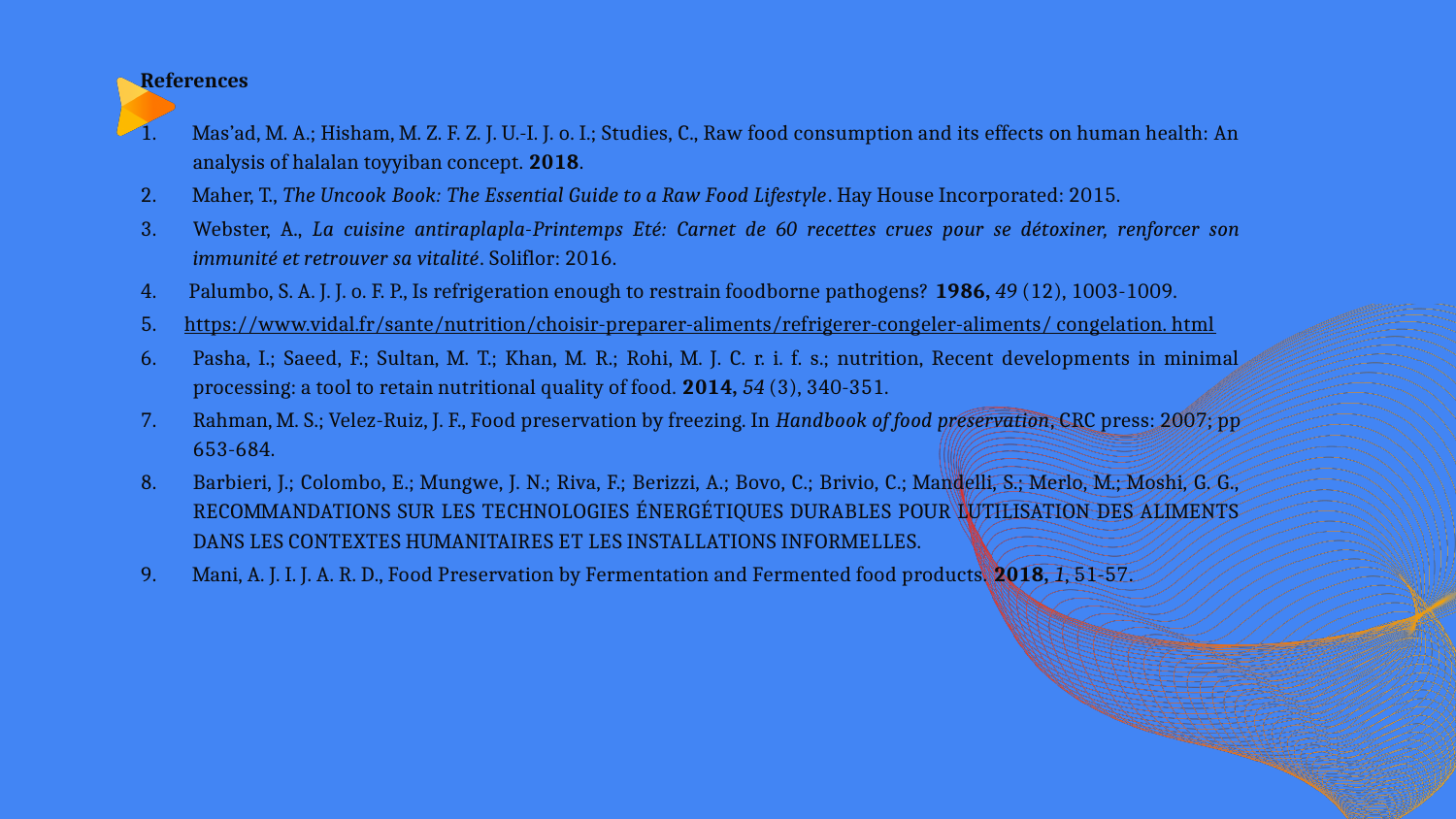

References

1.	Mas’ad, M. A.; Hisham, M. Z. F. Z. J. U.-I. J. o. I.; Studies, C., Raw food consumption and its effects on human health: An analysis of halalan toyyiban concept. 2018.
2.	Maher, T., The Uncook Book: The Essential Guide to a Raw Food Lifestyle. Hay House Incorporated: 2015.
3.	Webster, A., La cuisine antiraplapla-Printemps Eté: Carnet de 60 recettes crues pour se détoxiner, renforcer son immunité et retrouver sa vitalité. Soliflor: 2016.
4.       Palumbo, S. A. J. J. o. F. P., Is refrigeration enough to restrain foodborne pathogens? 1986, 49 (12), 1003-1009.
5.      https://www.vidal.fr/sante/nutrition/choisir-preparer-aliments/refrigerer-congeler-aliments/ congelation. html
6.	Pasha, I.; Saeed, F.; Sultan, M. T.; Khan, M. R.; Rohi, M. J. C. r. i. f. s.; nutrition, Recent developments in minimal processing: a tool to retain nutritional quality of food. 2014, 54 (3), 340-351.
7.	Rahman, M. S.; Velez-Ruiz, J. F., Food preservation by freezing. In Handbook of food preservation, CRC press: 2007; pp 653-684.
8.	Barbieri, J.; Colombo, E.; Mungwe, J. N.; Riva, F.; Berizzi, A.; Bovo, C.; Brivio, C.; Mandelli, S.; Merlo, M.; Moshi, G. G., RECOMMANDATIONS SUR LES TECHNOLOGIES ÉNERGÉTIQUES DURABLES POUR LUTILISATION DES ALIMENTS DANS LES CONTEXTES HUMANITAIRES ET LES INSTALLATIONS INFORMELLES.
9.	Mani, A. J. I. J. A. R. D., Food Preservation by Fermentation and Fermented food products. 2018, 1, 51-57.